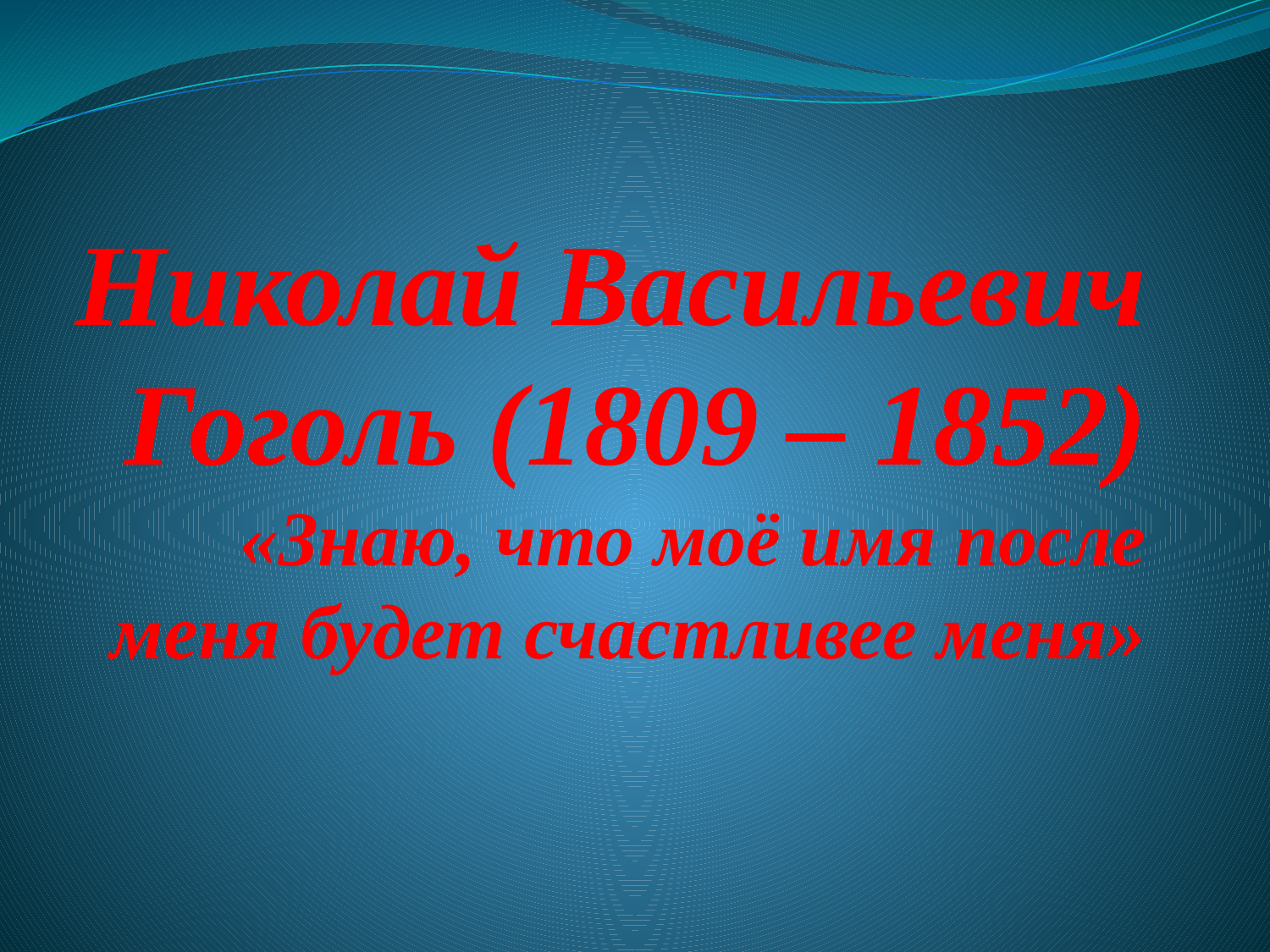

# Николай Васильевич Гоголь (1809 – 1852) «Знаю, что моё имя после меня будет счастливее меня»